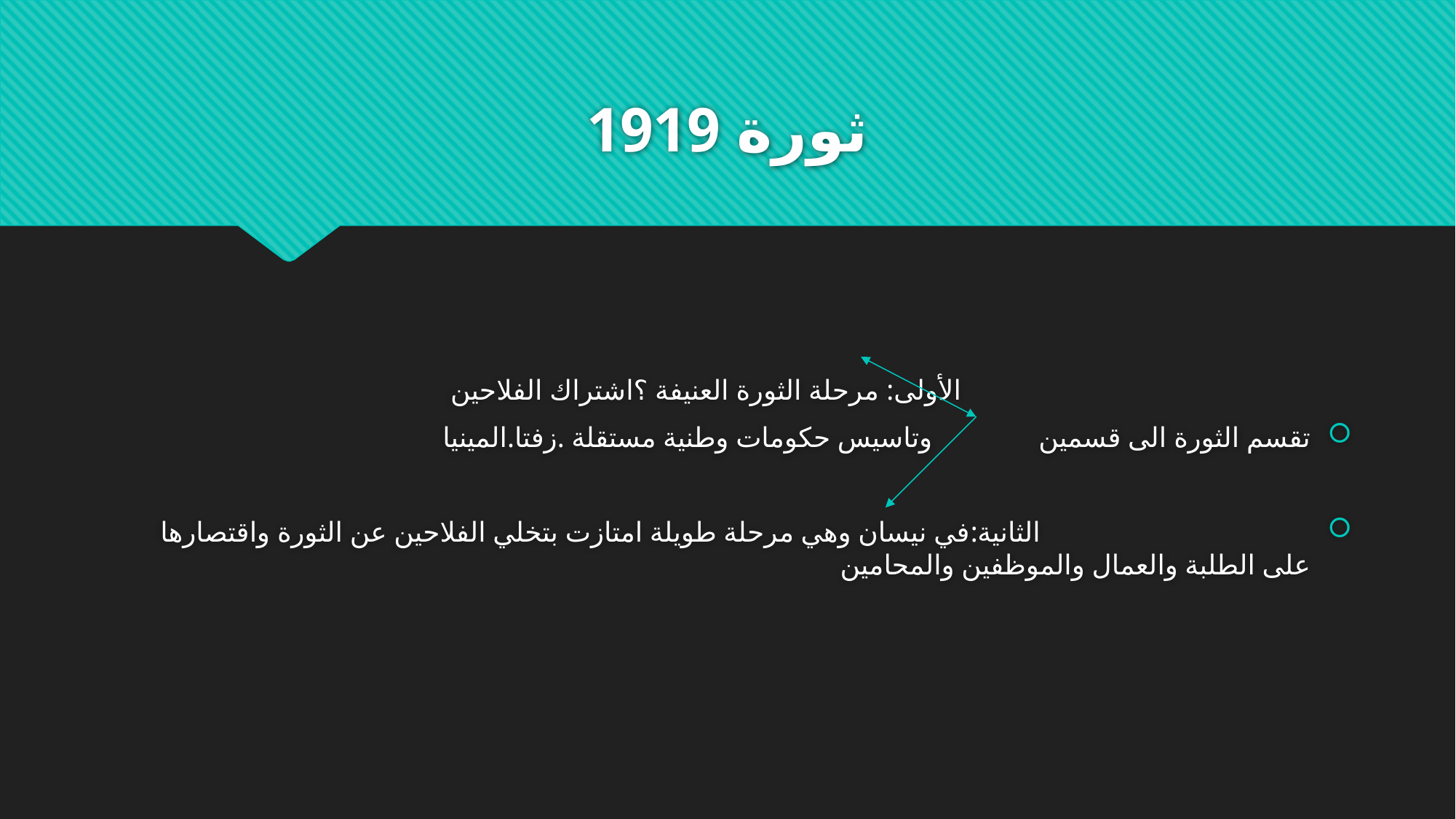

# ثورة 1919
                                                       الأولى: مرحلة الثورة العنيفة ؟اشتراك الفلاحين
تقسم الثورة الى قسمين               وتاسيس حكومات وطنية مستقلة .زفتا.المينيا

                                      الثانية:في نيسان وهي مرحلة طويلة امتازت بتخلي الفلاحين عن الثورة واقتصارها على الطلبة والعمال والموظفين والمحامين